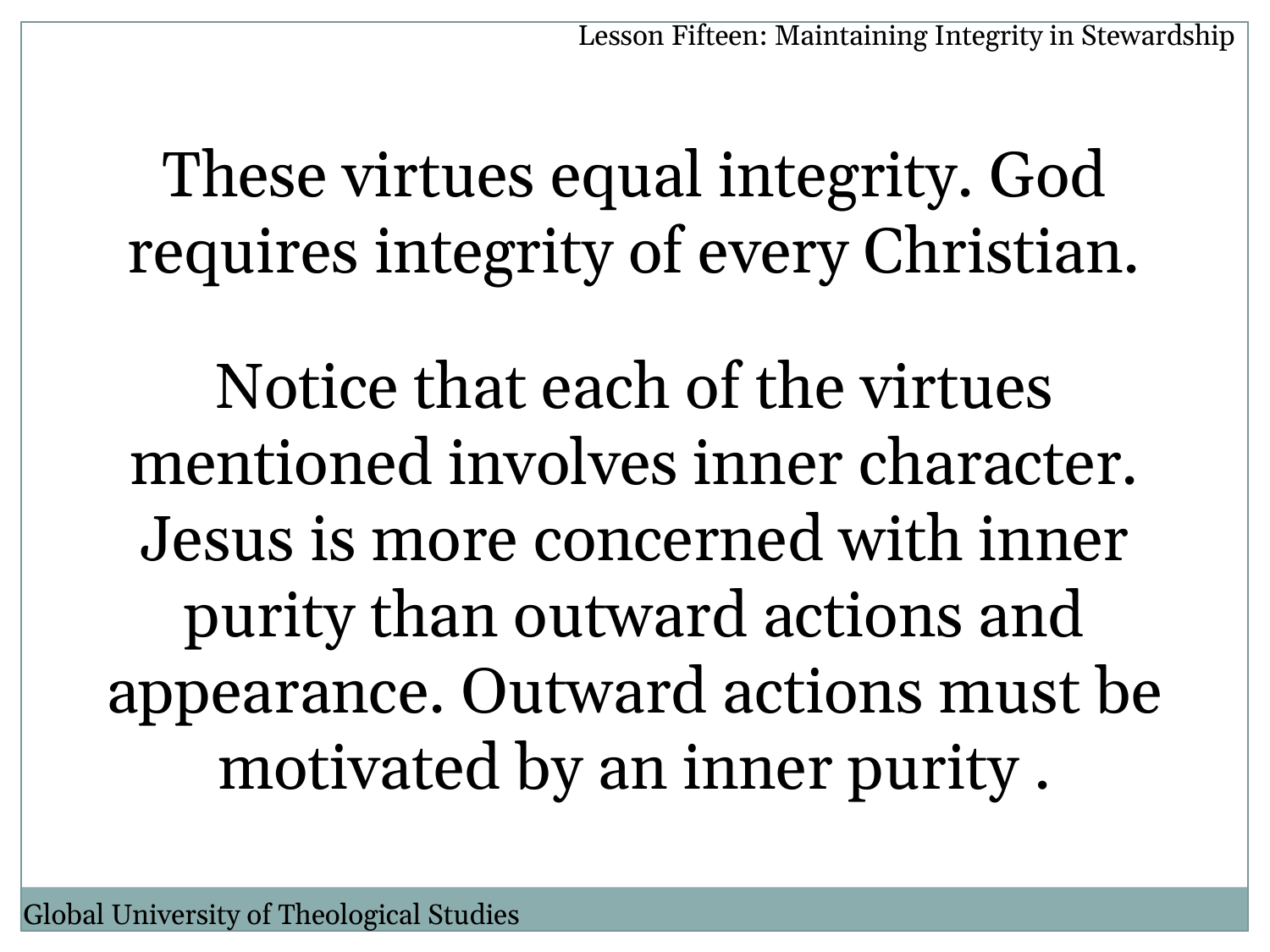

Lesson Fifteen: Maintaining Integrity in Stewardship
These virtues equal integrity. God requires integrity of every Christian.
Notice that each of the virtues mentioned involves inner character. Jesus is more concerned with inner purity than outward actions and appearance. Outward actions must be motivated by an inner purity .
Global University of Theological Studies